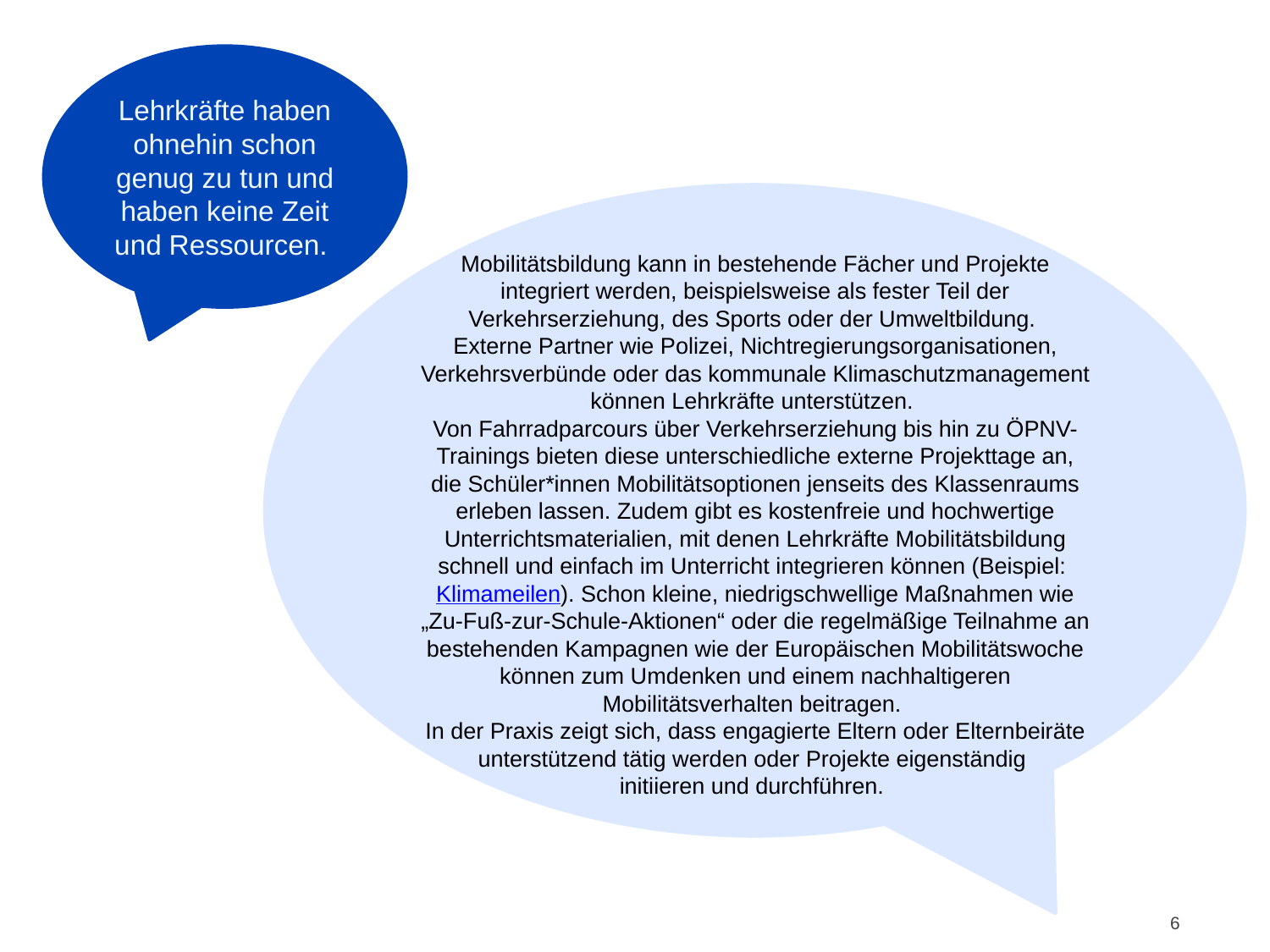

Lehrkräfte haben ohnehin schon genug zu tun und haben keine Zeit und Ressourcen.
# Argumente 4

Mobilitätsbildung kann in bestehende Fächer und Projekte integriert werden, beispielsweise als fester Teil der Verkehrserziehung, des Sports oder der Umweltbildung.
Externe Partner wie Polizei, Nichtregierungsorganisationen, Verkehrsverbünde oder das kommunale Klimaschutzmanagement können Lehrkräfte unterstützen.
Von Fahrradparcours über Verkehrserziehung bis hin zu ÖPNV-Trainings bieten diese unterschiedliche externe Projekttage an, die Schüler*innen Mobilitätsoptionen jenseits des Klassenraums erleben lassen. Zudem gibt es kostenfreie und hochwertige Unterrichtsmaterialien, mit denen Lehrkräfte Mobilitätsbildung schnell und einfach im Unterricht integrieren können (Beispiel: Klimameilen). Schon kleine, niedrigschwellige Maßnahmen wie „Zu-Fuß-zur-Schule-Aktionen“ oder die regelmäßige Teilnahme an bestehenden Kampagnen wie der Europäischen Mobilitätswoche können zum Umdenken und einem nachhaltigeren Mobilitätsverhalten beitragen.
In der Praxis zeigt sich, dass engagierte Eltern oder Elternbeiräte unterstützend tätig werden oder Projekte eigenständig
initiieren und durchführen.